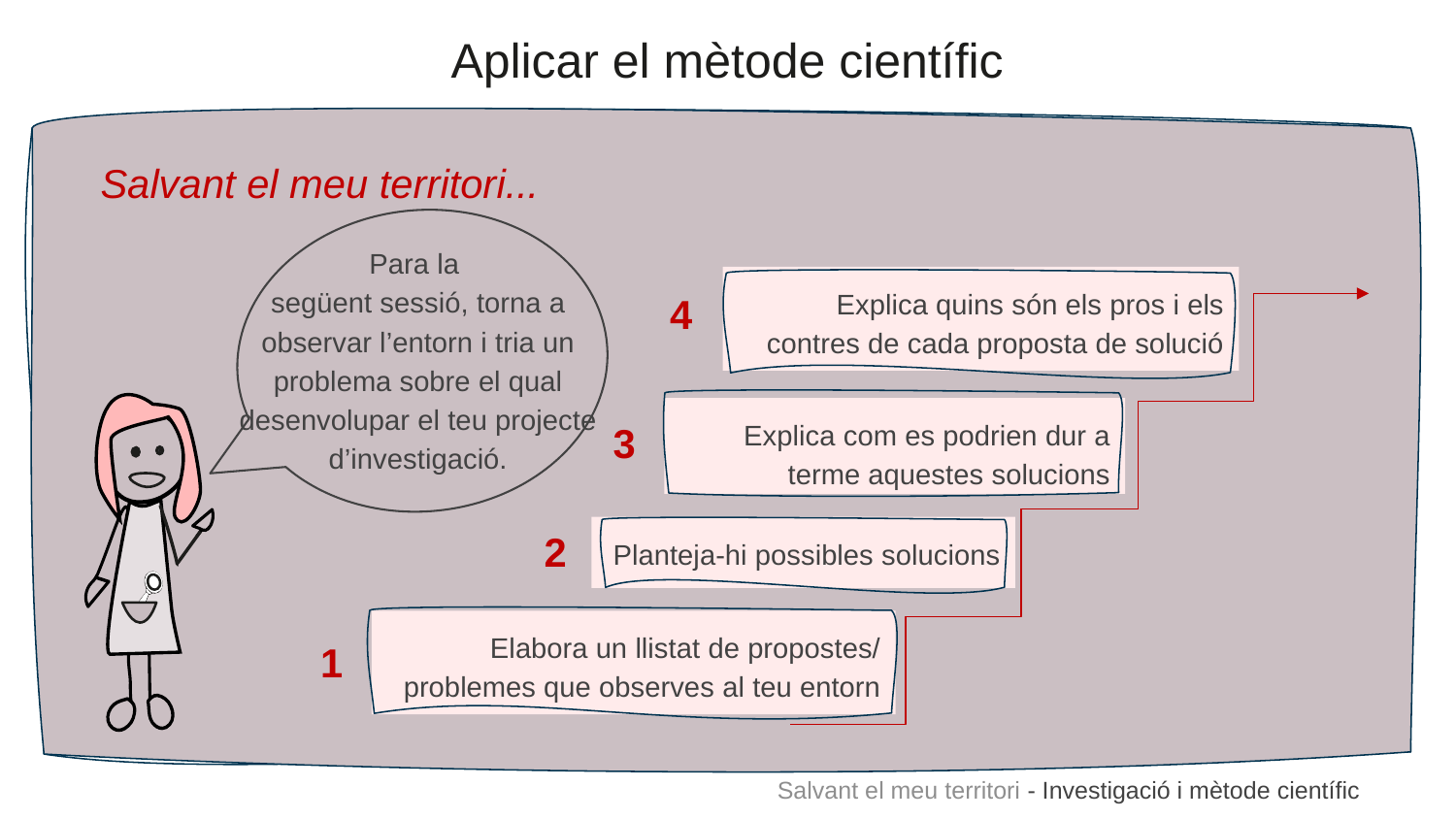

Aplicar el mètode científic

Salvant el meu territori...

Para la
següent sessió, torna a observar l’entorn i tria un problema sobre el qual desenvolupar el teu projecte d’investigació.

Explica quins són els pros i els contres de cada proposta de solució

4

Explica com es podrien dur a terme aquestes solucions

3
2
Planteja-hi possibles solucions

Elabora un llistat de propostes/
problemes que observes al teu entorn

1
Salvant el meu territori - Investigació i mètode científic